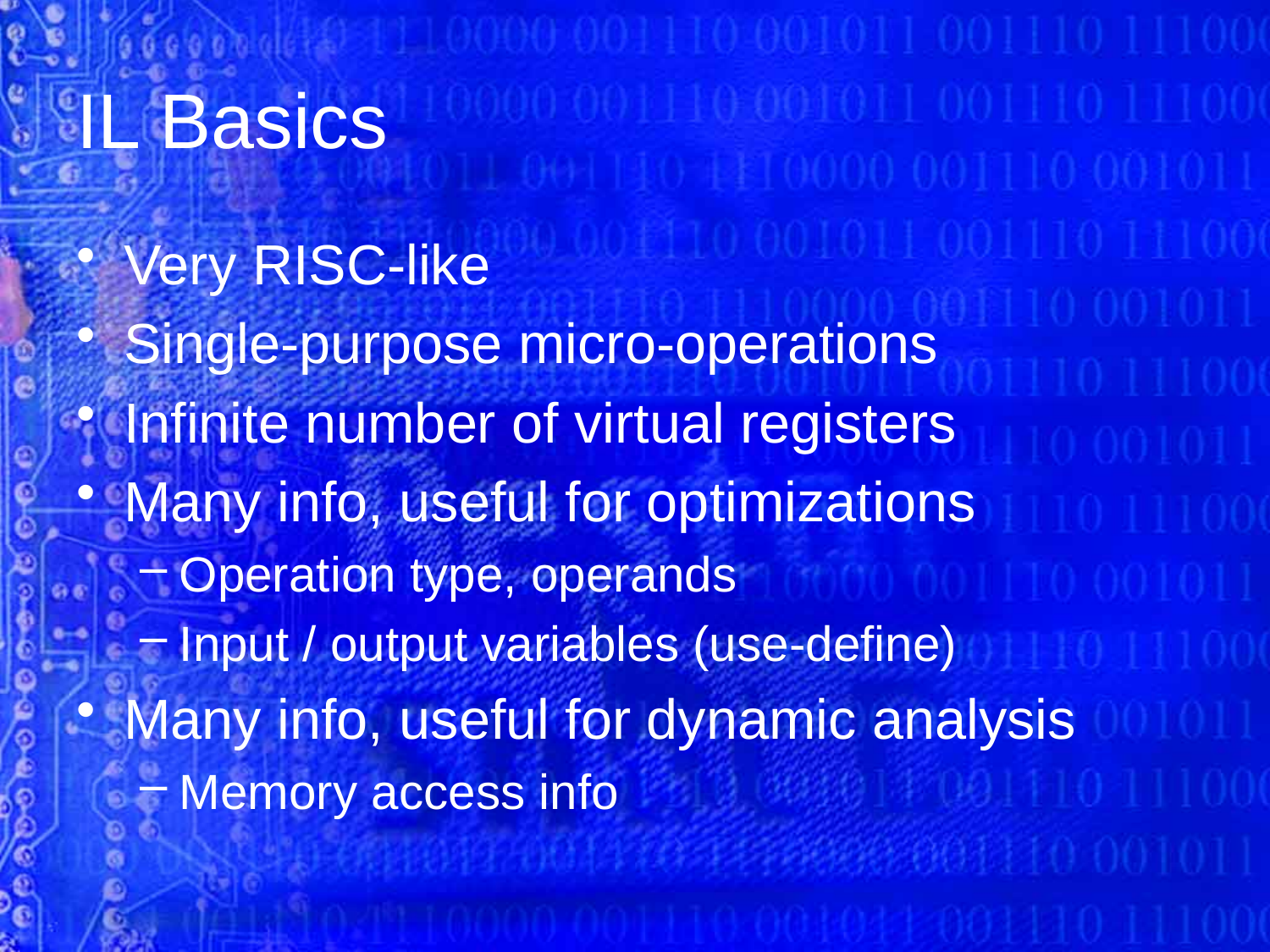

# IL Basics
Very RISC-like
Single-purpose micro-operations
Infinite number of virtual registers
Many info, useful for optimizations
Operation type, operands
Input / output variables (use-define)
Many info, useful for dynamic analysis
Memory access info